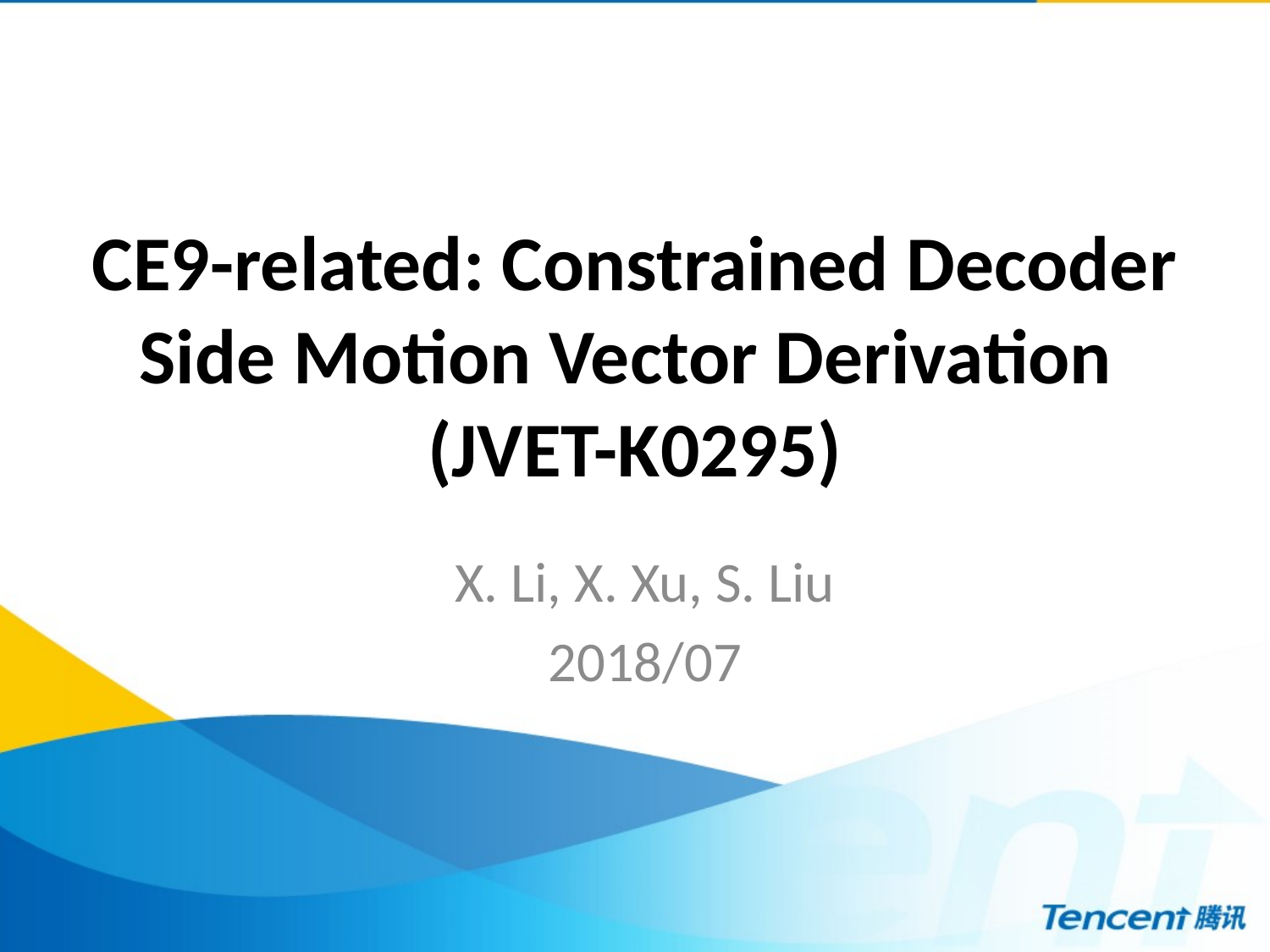

# CE9-related: Constrained Decoder Side Motion Vector Derivation (JVET-K0295)
X. Li, X. Xu, S. Liu
2018/07